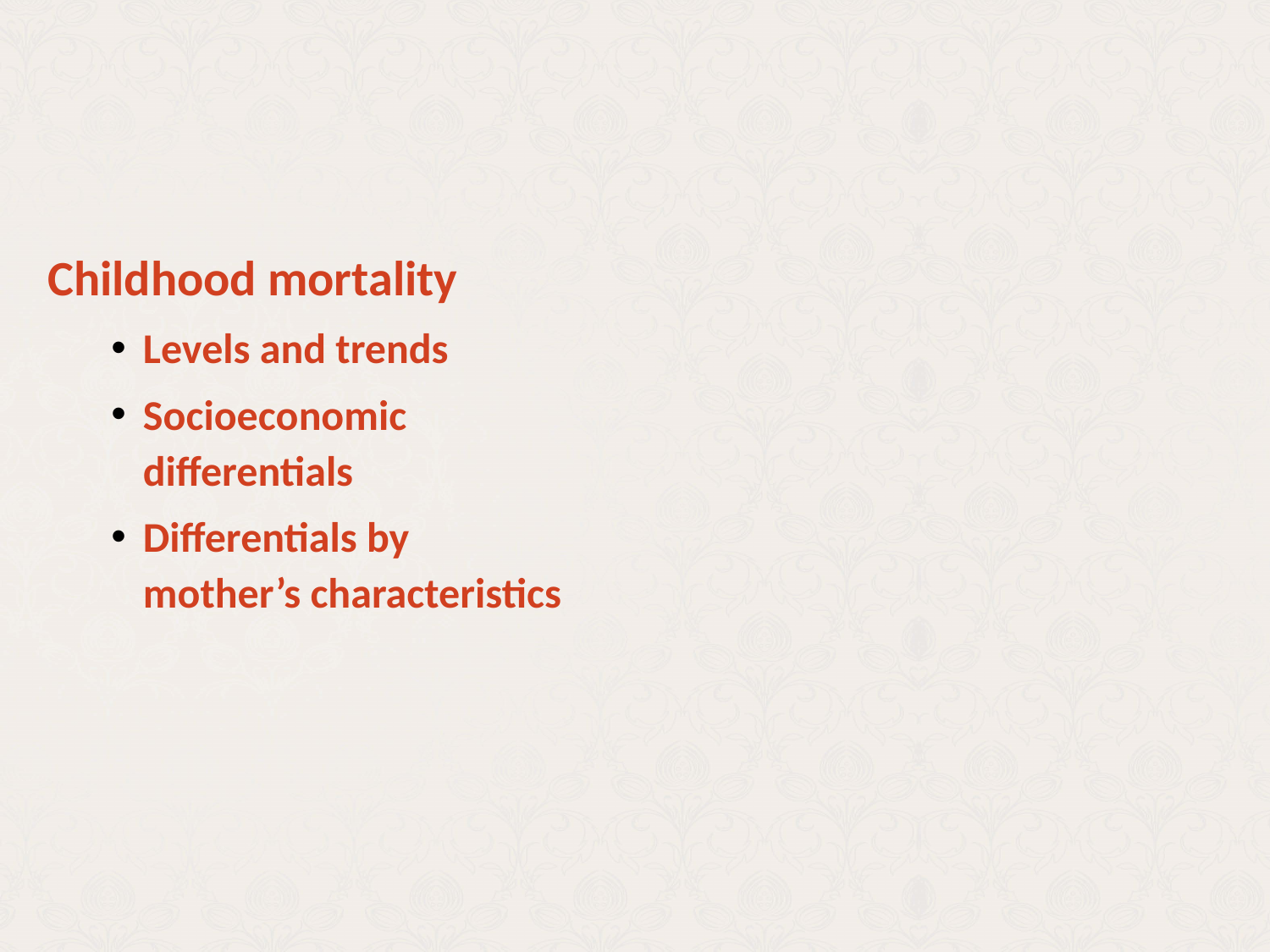

Childhood mortality
Levels and trends
Socioeconomic differentials
Differentials by mother’s characteristics